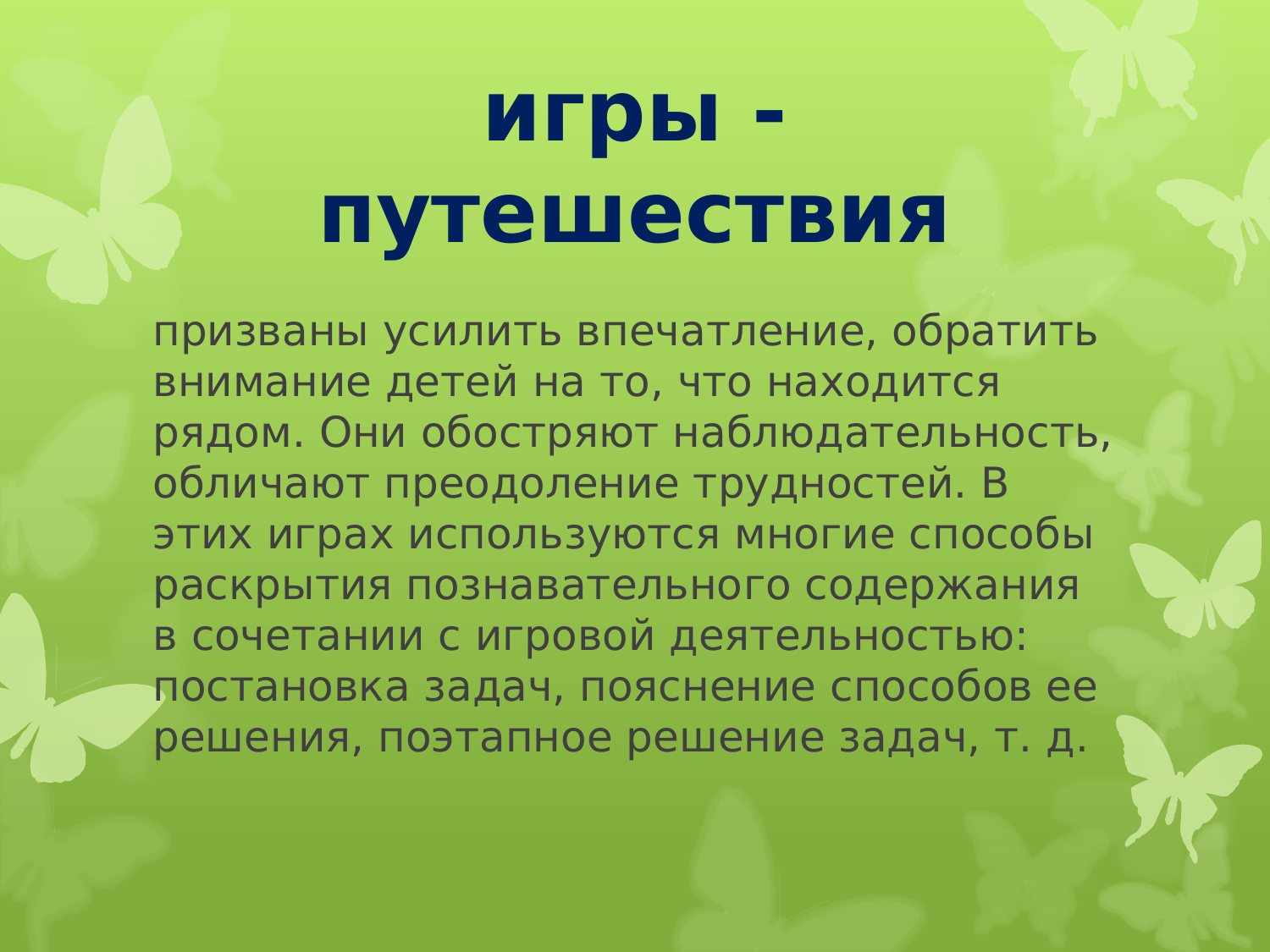

# игры - путешествия
призваны усилить впечатление, обратить внимание детей на то, что находится рядом. Они обостряют наблюдательность, обличают преодоление трудностей. В этих играх исполь­зуются многие способы раскрытия познавательно­го содержания в сочетании с игровой деятельностью: постановка задач, пояснение способов ее решения, поэтапное решение задач, т. д.